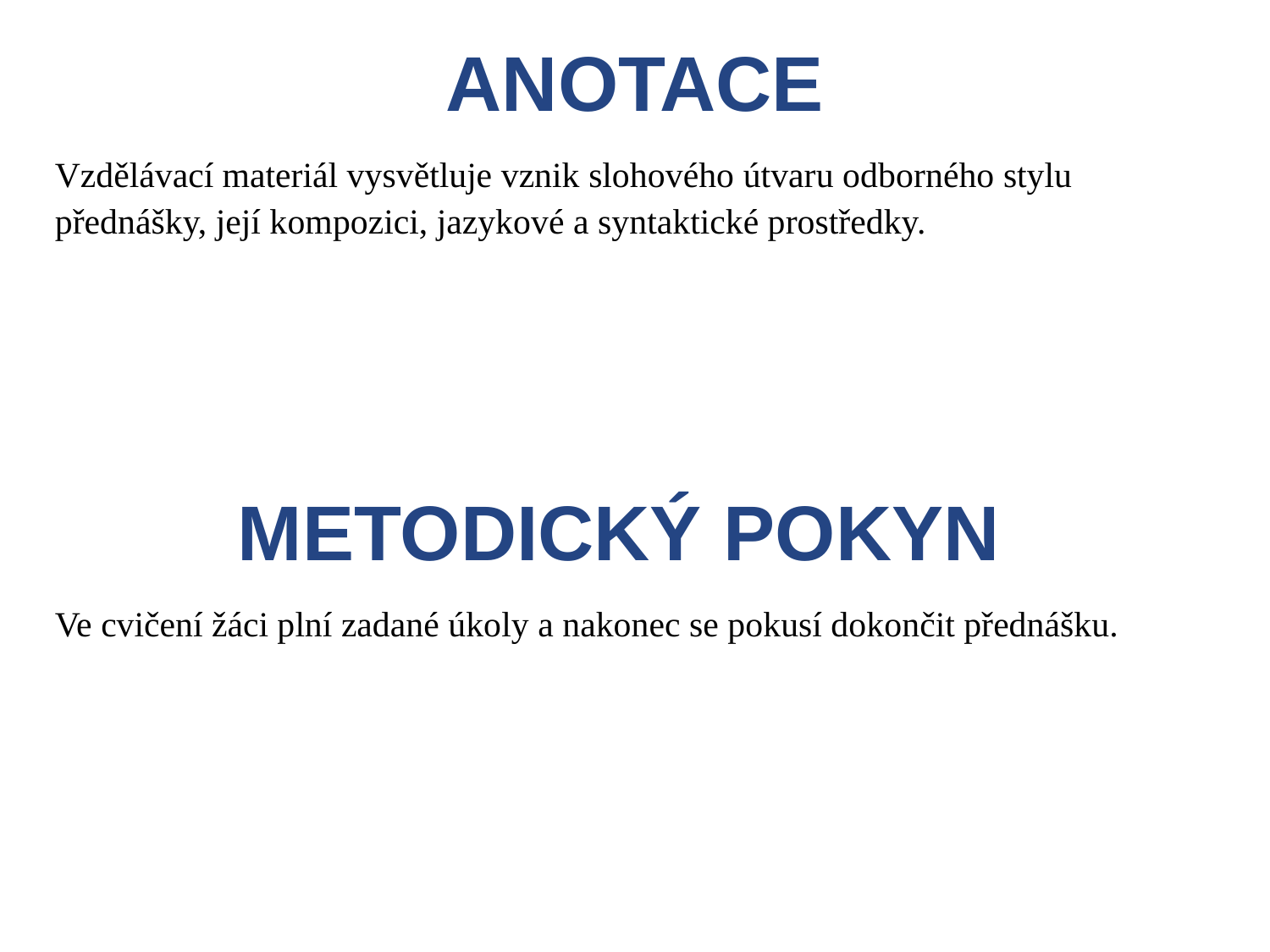

ANOTACE
Vzdělávací materiál vysvětluje vznik slohového útvaru odborného stylu přednášky, její kompozici, jazykové a syntaktické prostředky.
METODICKÝ POKYN
Ve cvičení žáci plní zadané úkoly a nakonec se pokusí dokončit přednášku.